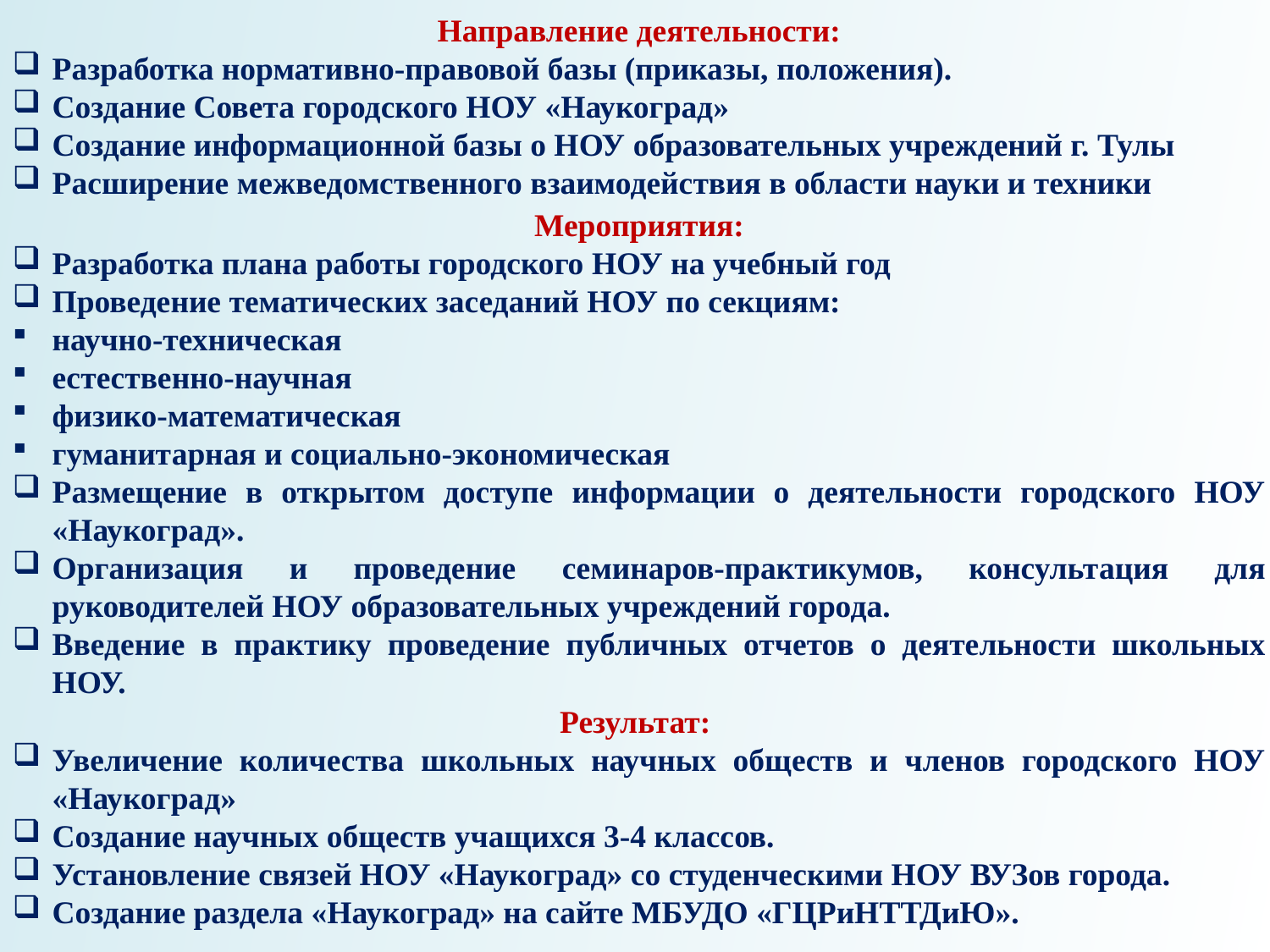

Направление деятельности:
Разработка нормативно-правовой базы (приказы, положения).
Создание Совета городского НОУ «Наукоград»
Создание информационной базы о НОУ образовательных учреждений г. Тулы
Расширение межведомственного взаимодействия в области науки и техники

Мероприятия:
Разработка плана работы городского НОУ на учебный год
Проведение тематических заседаний НОУ по секциям:
научно-техническая
естественно-научная
физико-математическая
гуманитарная и социально-экономическая
Размещение в открытом доступе информации о деятельности городского НОУ «Наукоград».
Организация и проведение семинаров-практикумов, консультация для руководителей НОУ образовательных учреждений города.
Введение в практику проведение публичных отчетов о деятельности школьных НОУ.

Результат:
Увеличение количества школьных научных обществ и членов городского НОУ «Наукоград»
Создание научных обществ учащихся 3-4 классов.
Установление связей НОУ «Наукоград» со студенческими НОУ ВУЗов города.
Создание раздела «Наукоград» на сайте МБУДО «ГЦРиНТТДиЮ».